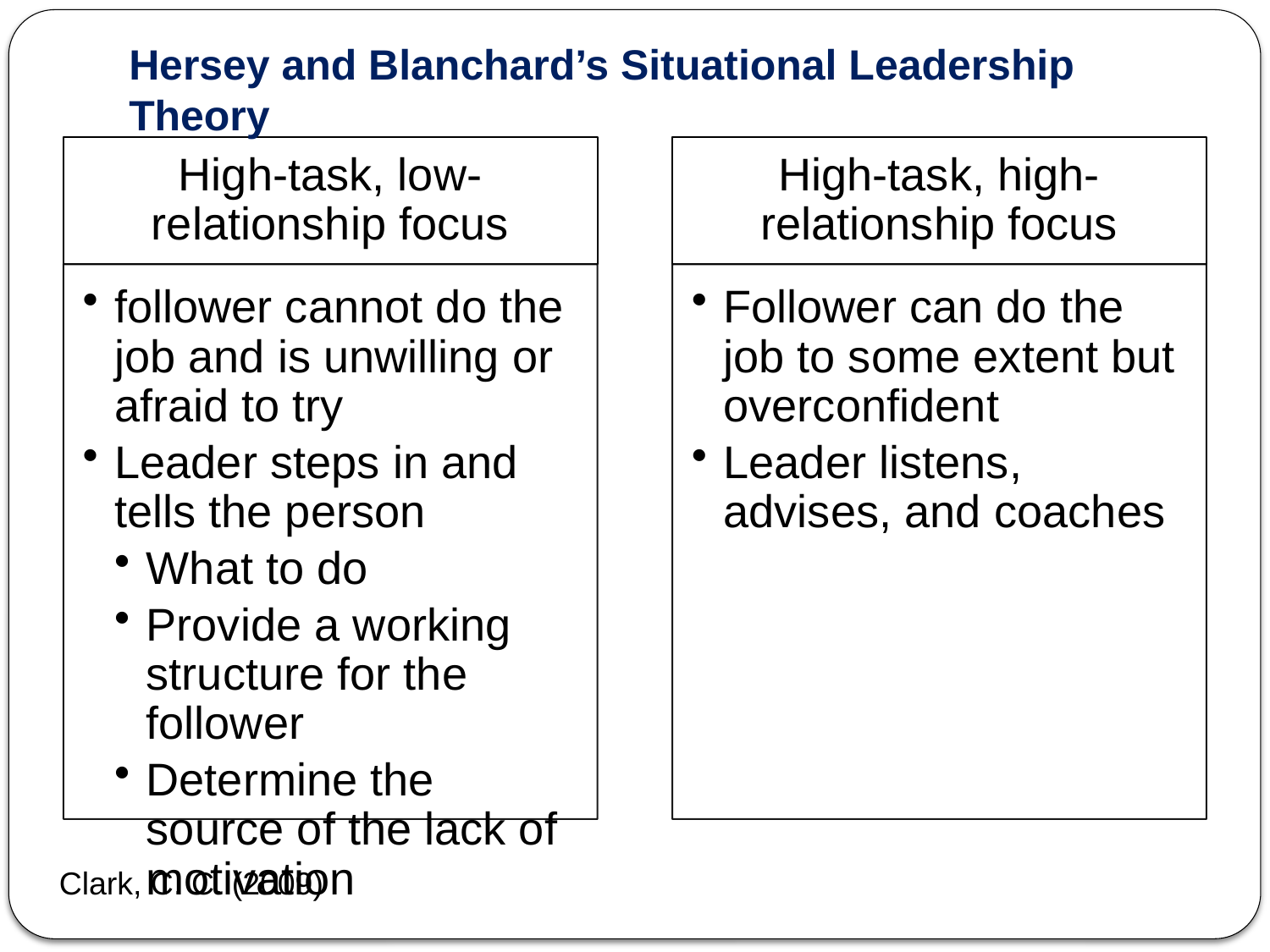

Hersey and Blanchard’s Situational Leadership Theory
High-task, low-relationship focus
follower cannot do the job and is unwilling or afraid to try
Leader steps in and tells the person
What to do
Provide a working structure for the follower
Determine the source of the lack of motivation
High-task, high-relationship focus
Follower can do the job to some extent but overconfident
Leader listens, advises, and coaches
Clark, C. C. (2009)